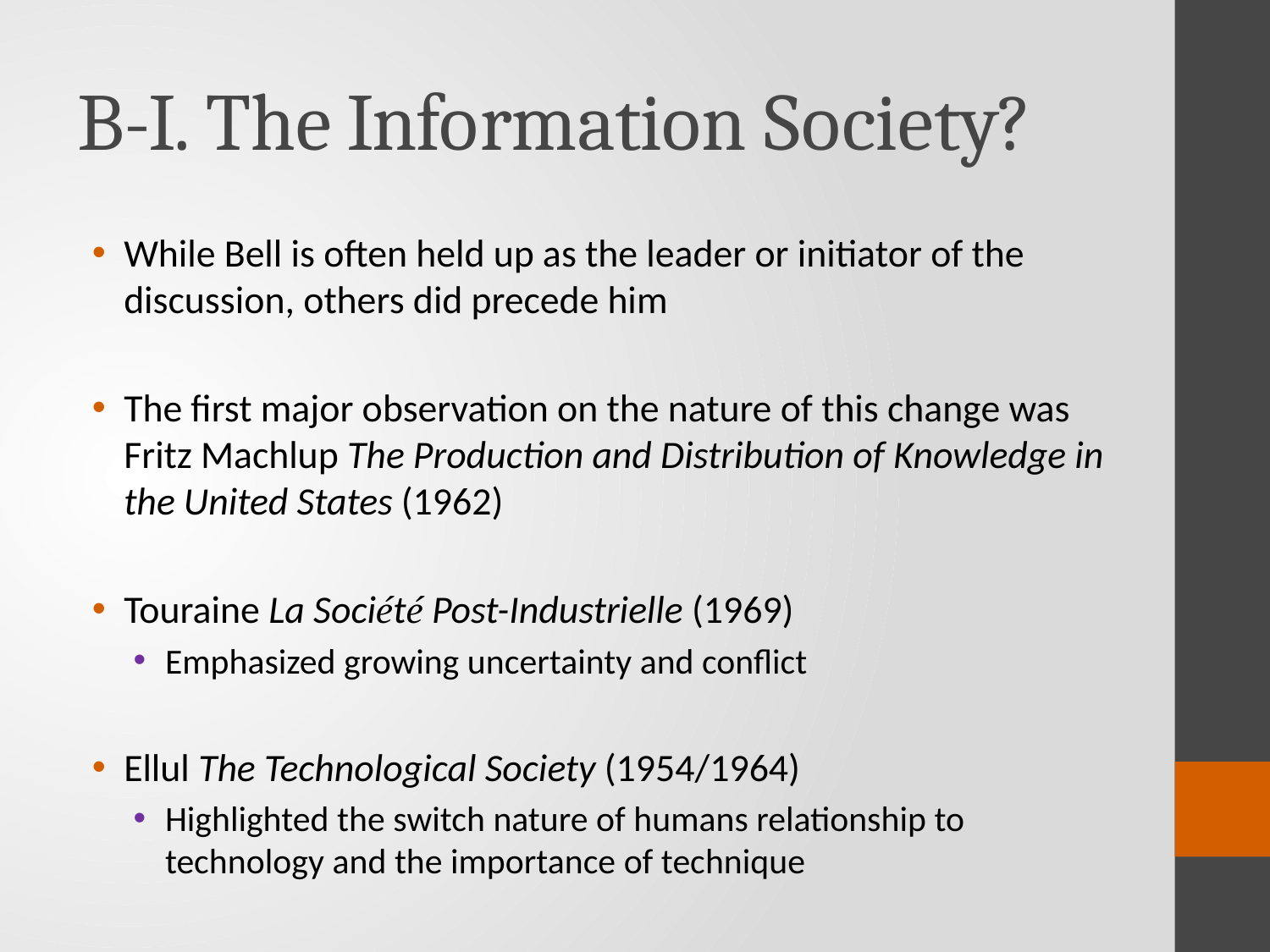

# B-I. The Information Society?
While Bell is often held up as the leader or initiator of the discussion, others did precede him

The first major observation on the nature of this change was Fritz Machlup The Production and Distribution of Knowledge in the United States (1962)

Touraine La Société Post-Industrielle (1969)
Emphasized growing uncertainty and conflict

Ellul The Technological Society (1954/1964)
Highlighted the switch nature of humans relationship to technology and the importance of technique